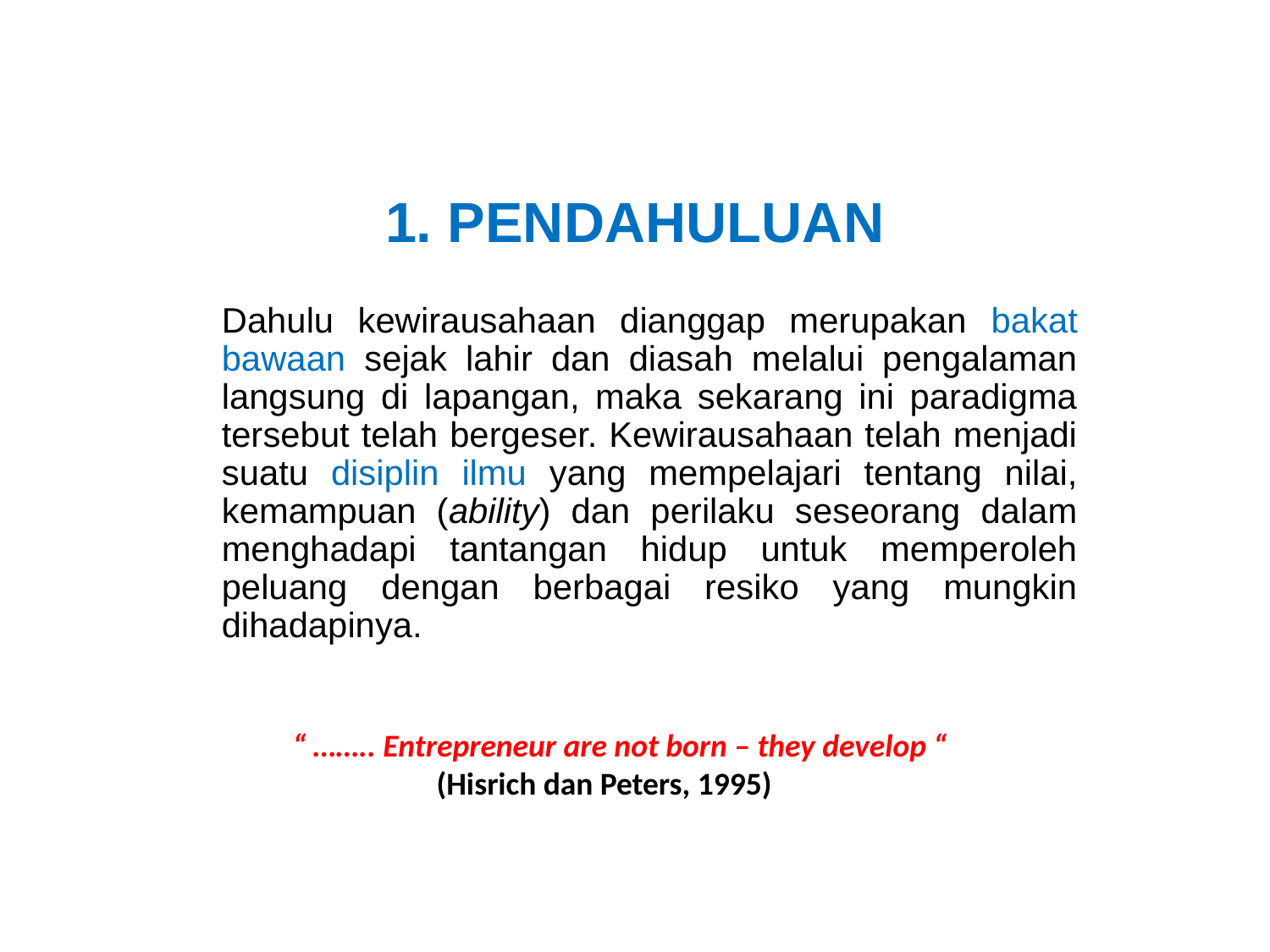

1. PENDAHULUAN
	Dahulu kewirausahaan dianggap merupakan bakat bawaan sejak lahir dan diasah melalui pengalaman langsung di lapangan, maka sekarang ini paradigma tersebut telah bergeser. Kewirausahaan telah menjadi suatu disiplin ilmu yang mempelajari tentang nilai, kemampuan (ability) dan perilaku seseorang dalam menghadapi tantangan hidup untuk memperoleh peluang dengan berbagai resiko yang mungkin dihadapinya.
           “ …….. Entrepreneur are not born – they develop “
                               (Hisrich dan Peters, 1995)